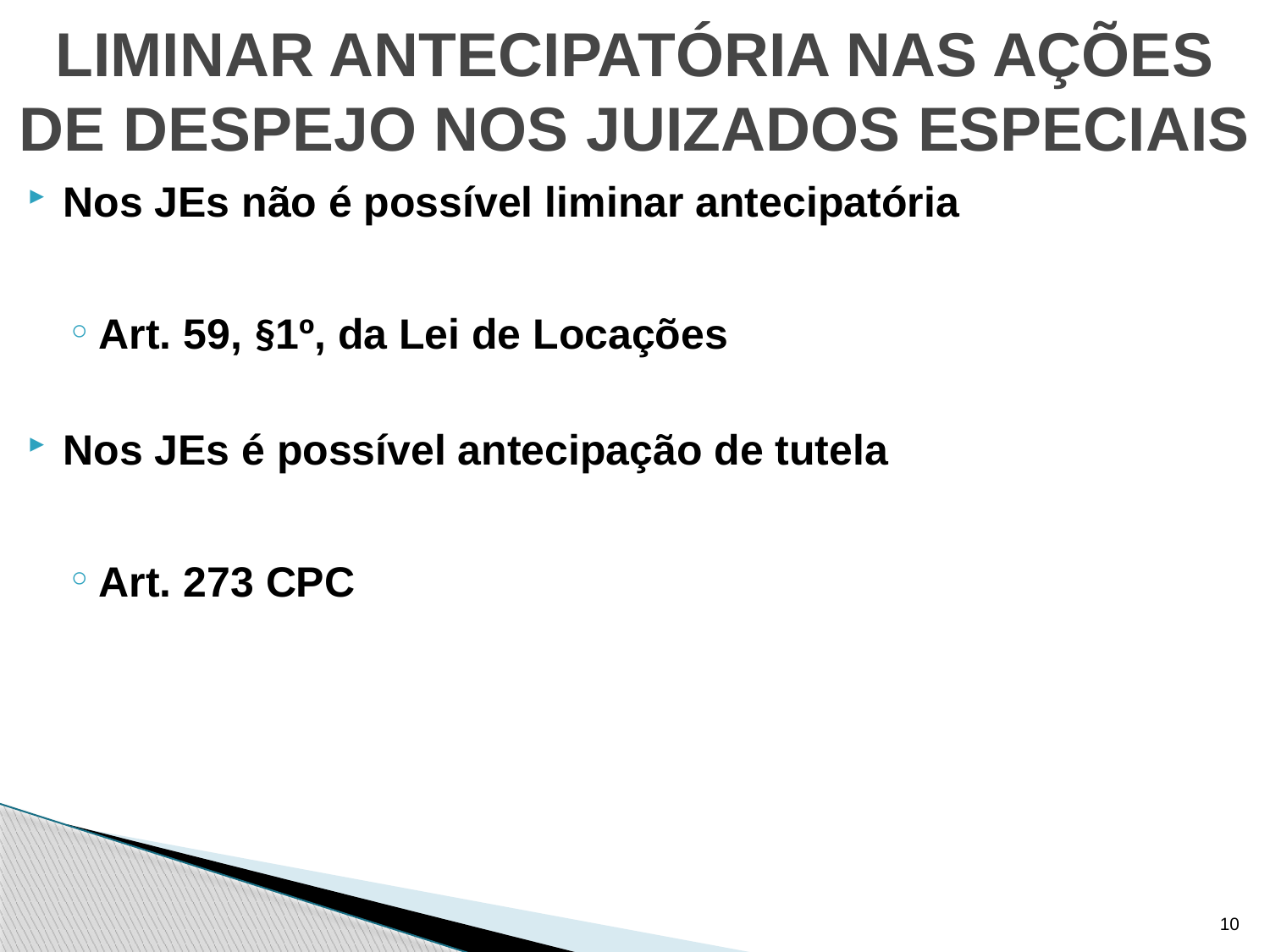

# LIMINAR ANTECIPATÓRIA NAS AÇÕES DE DESPEJO NOS JUIZADOS ESPECIAIS
Nos JEs não é possível liminar antecipatória

Art. 59, §1º, da Lei de Locações

Nos JEs é possível antecipação de tutela

Art. 273 CPC

10